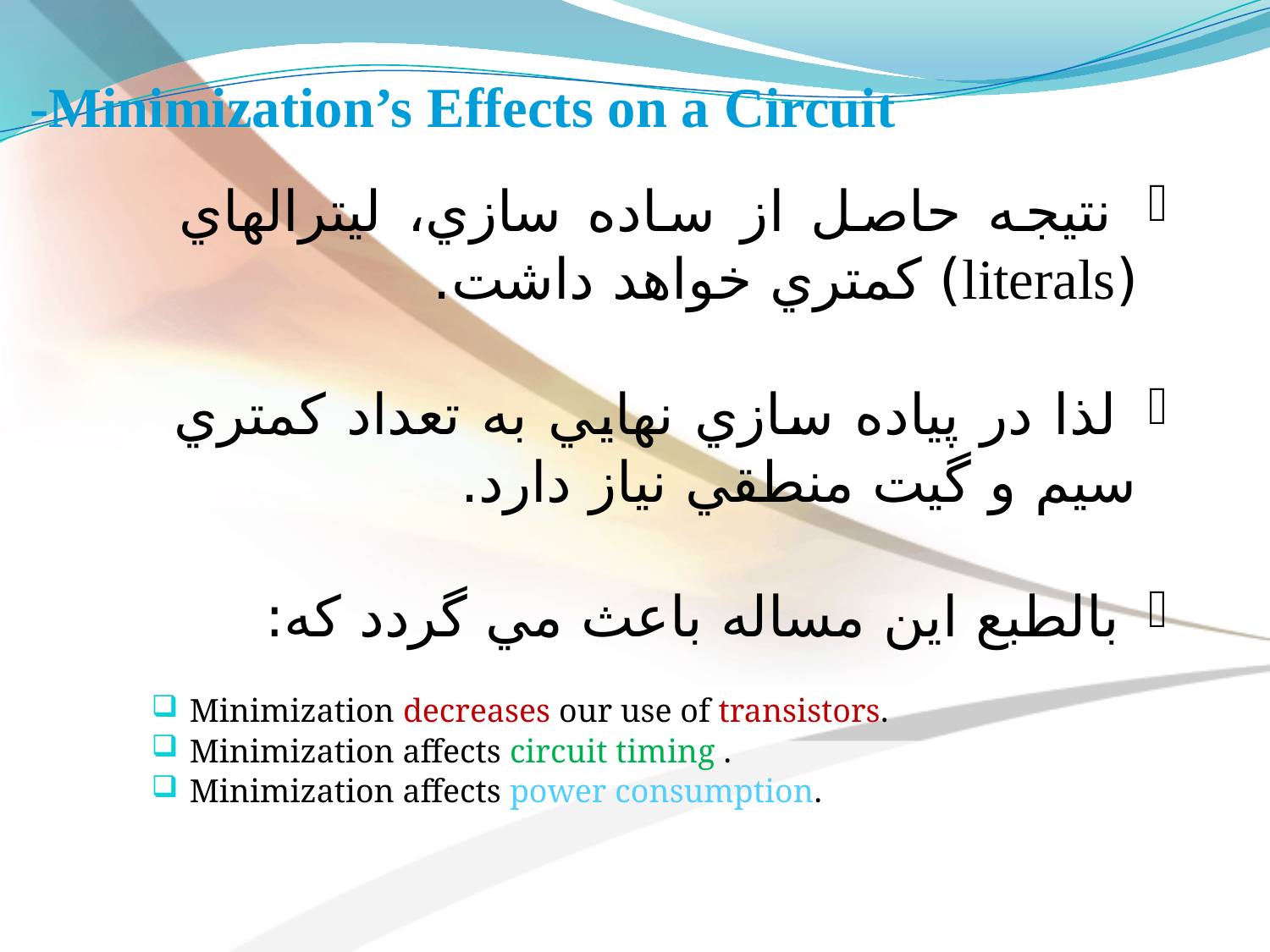

# -Minimization’s Effects on a Circuit
 نتيجه حاصل از ساده سازي، ليترالهاي (literals) کمتري خواهد داشت.

 لذا در پياده سازي نهايي به تعداد کمتري سيم و گيت منطقي نياز دارد.

 بالطبع اين مساله باعث مي گردد که:
Minimization decreases our use of transistors.
Minimization affects circuit timing .
Minimization affects power consumption.